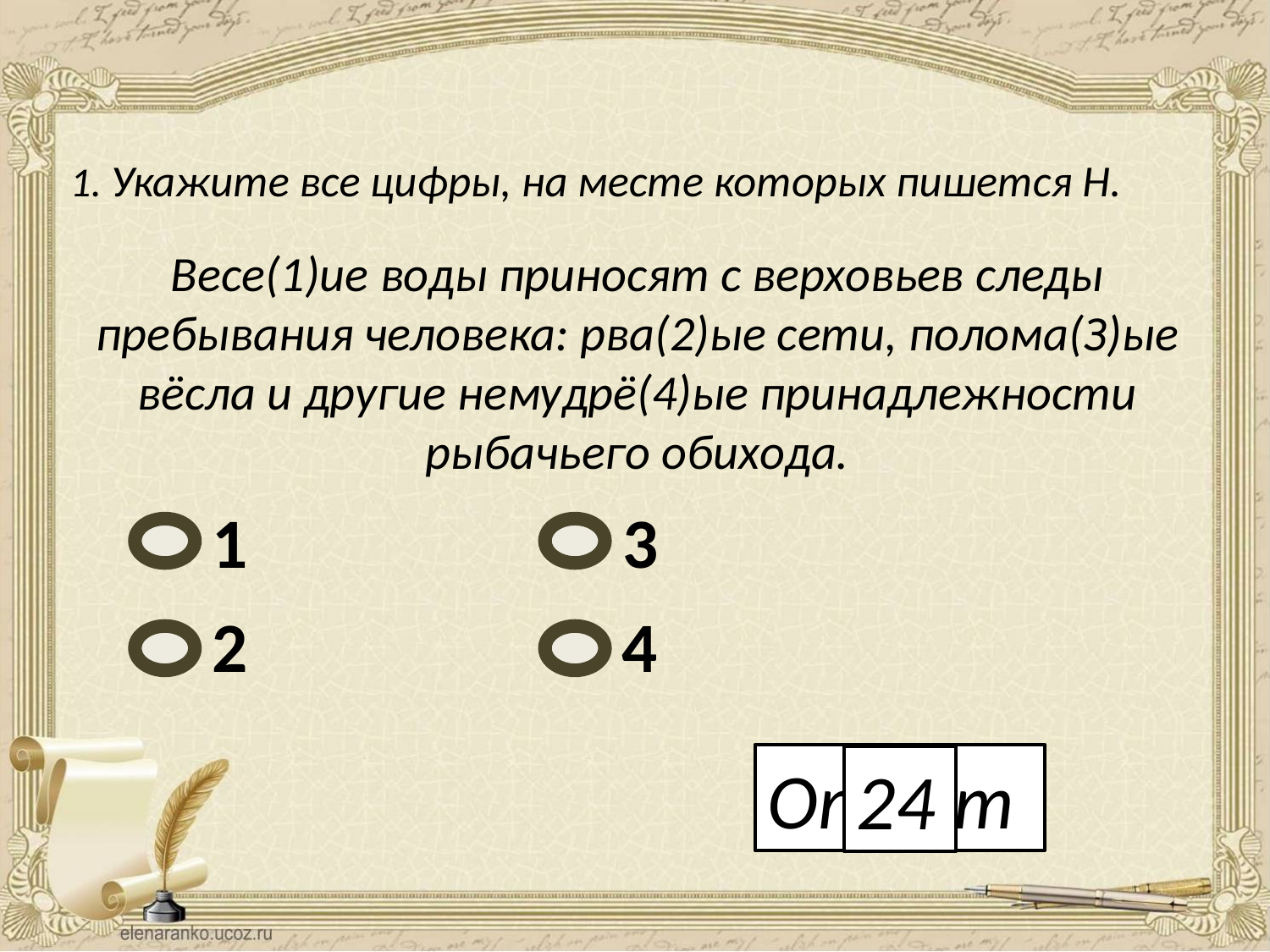

1. Укажите все цифры, на месте которых пишется Н.
Весе(1)ие воды приносят с верховьев следы пребывания человека: рва(2)ые сети, полома(З)ые вёсла и дpyгиe немудрё(4)ые принадлежности рыбачьего обихода.
1
3

2
4

Ответ
24